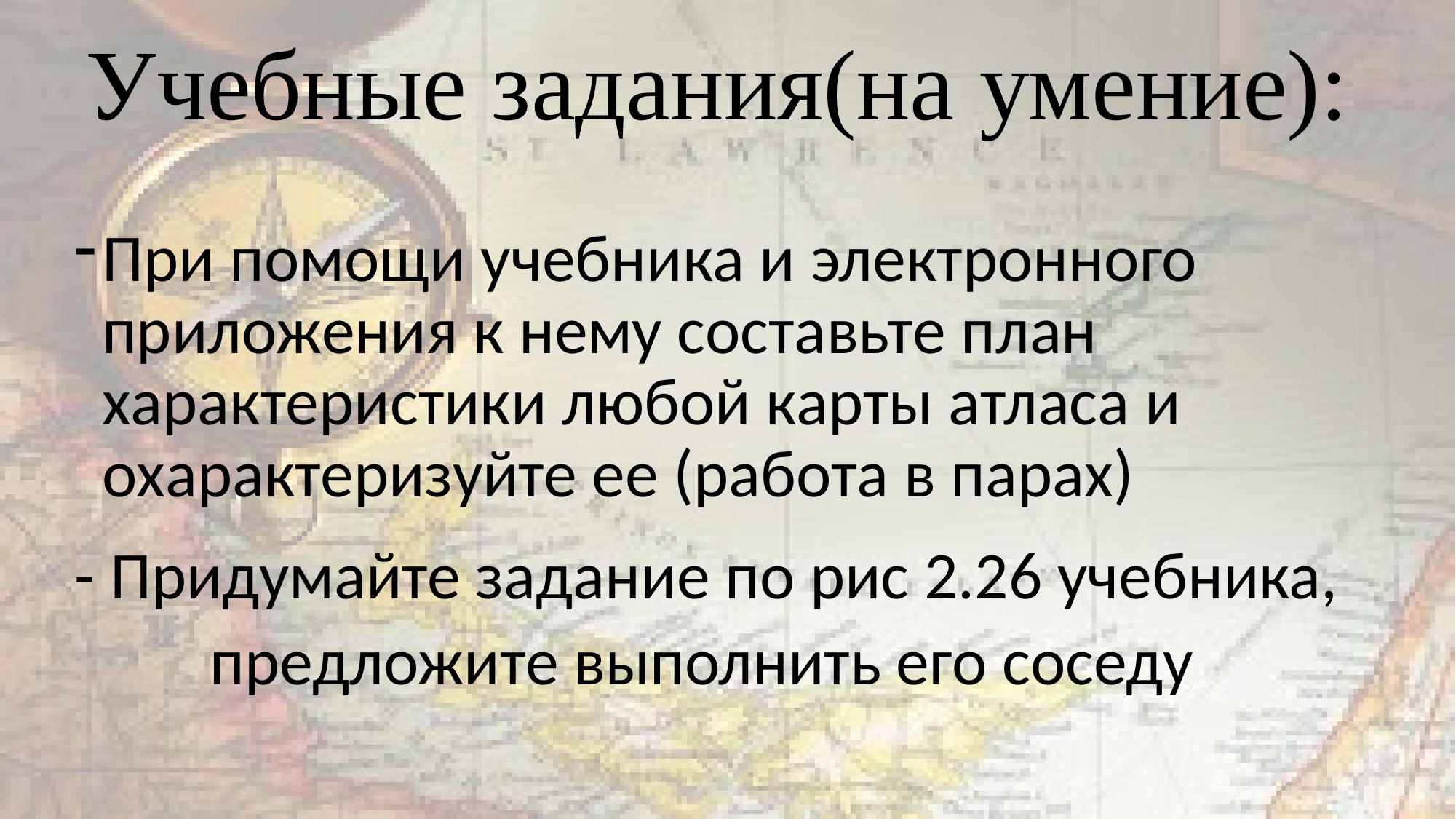

# Учебные задания(на умение):
При помощи учебника и электронного приложения к нему составьте план характеристики любой карты атласа и охарактеризуйте ее (работа в парах)
- Придумайте задание по рис 2.26 учебника,          предложите выполнить его соседу